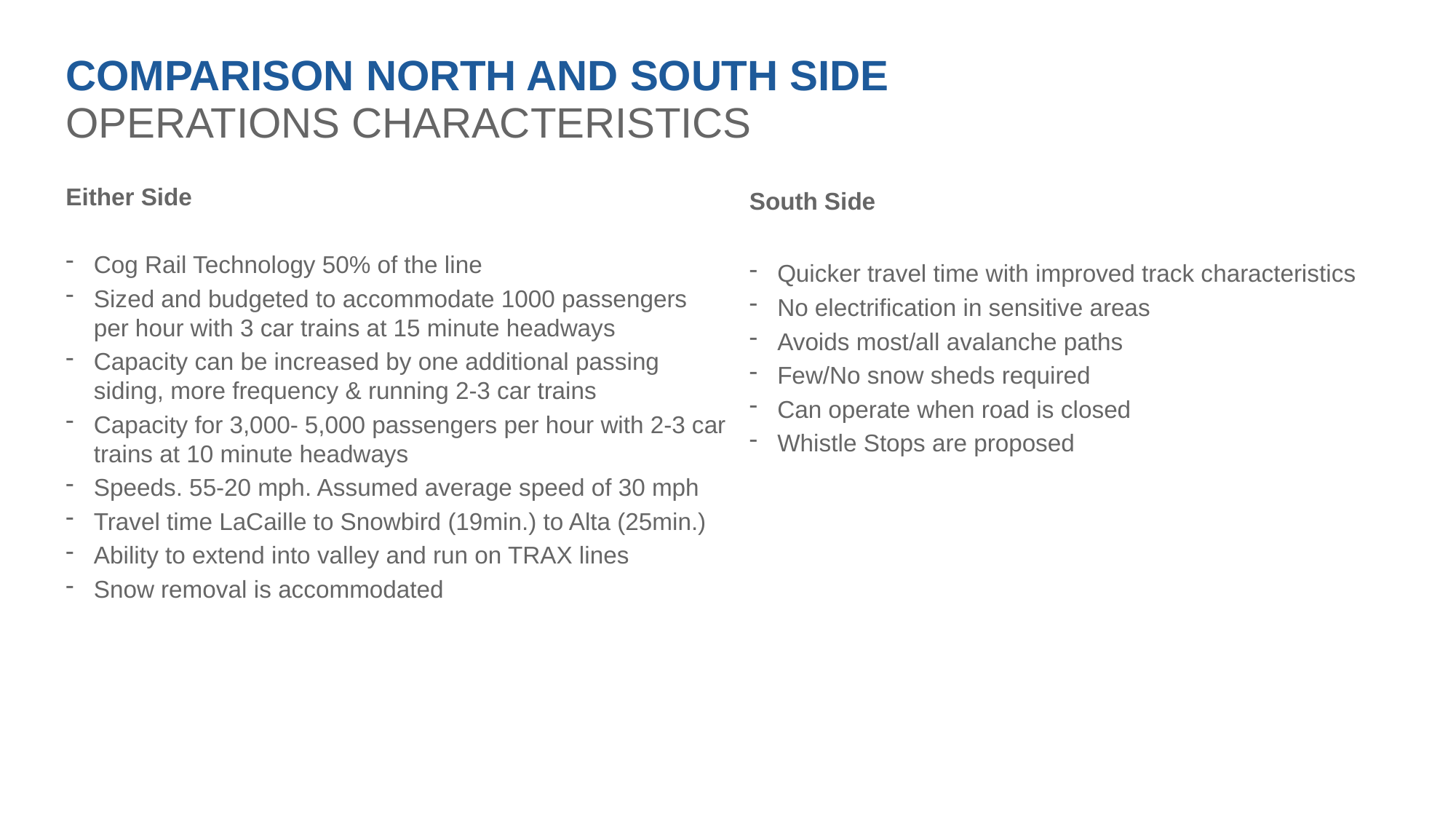

# Comparison North and South Side
Operations Characteristics
Either Side

Cog Rail Technology 50% of the line
Sized and budgeted to accommodate 1000 passengers per hour with 3 car trains at 15 minute headways
Capacity can be increased by one additional passing siding, more frequency & running 2-3 car trains
Capacity for 3,000- 5,000 passengers per hour with 2-3 car trains at 10 minute headways
Speeds. 55-20 mph. Assumed average speed of 30 mph
Travel time LaCaille to Snowbird (19min.) to Alta (25min.)
Ability to extend into valley and run on TRAX lines
Snow removal is accommodated

South Side

Quicker travel time with improved track characteristics
No electrification in sensitive areas
Avoids most/all avalanche paths
Few/No snow sheds required
Can operate when road is closed
Whistle Stops are proposed

10
Stadler US | Rail Alternative LCC | 2021